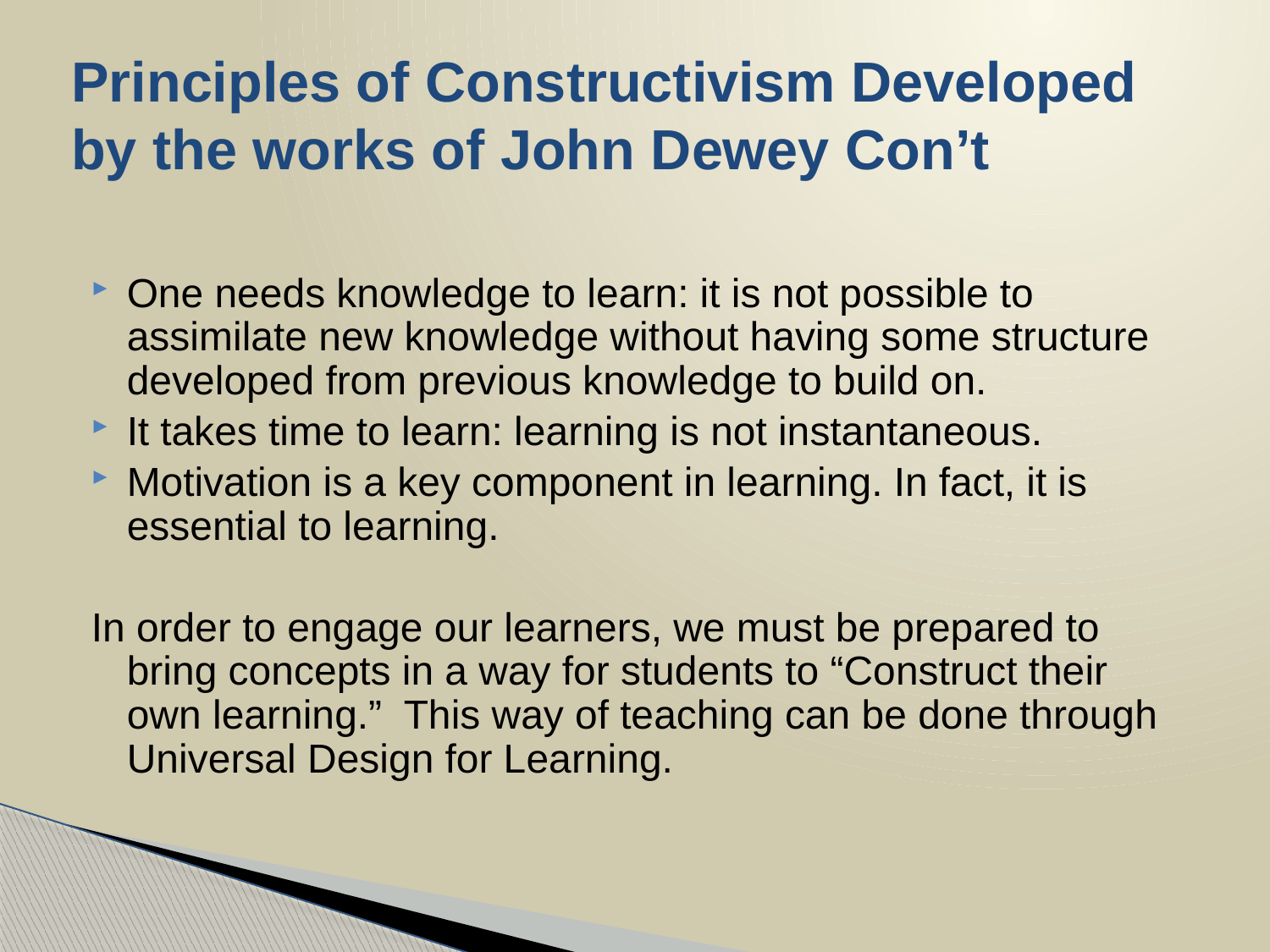

# Principles of Constructivism Developed by the works of John Dewey Con’t
One needs knowledge to learn: it is not possible to assimilate new knowledge without having some structure developed from previous knowledge to build on.
It takes time to learn: learning is not instantaneous.
Motivation is a key component in learning. In fact, it is essential to learning.

In order to engage our learners, we must be prepared to bring concepts in a way for students to “Construct their own learning.”  This way of teaching can be done through Universal Design for Learning.